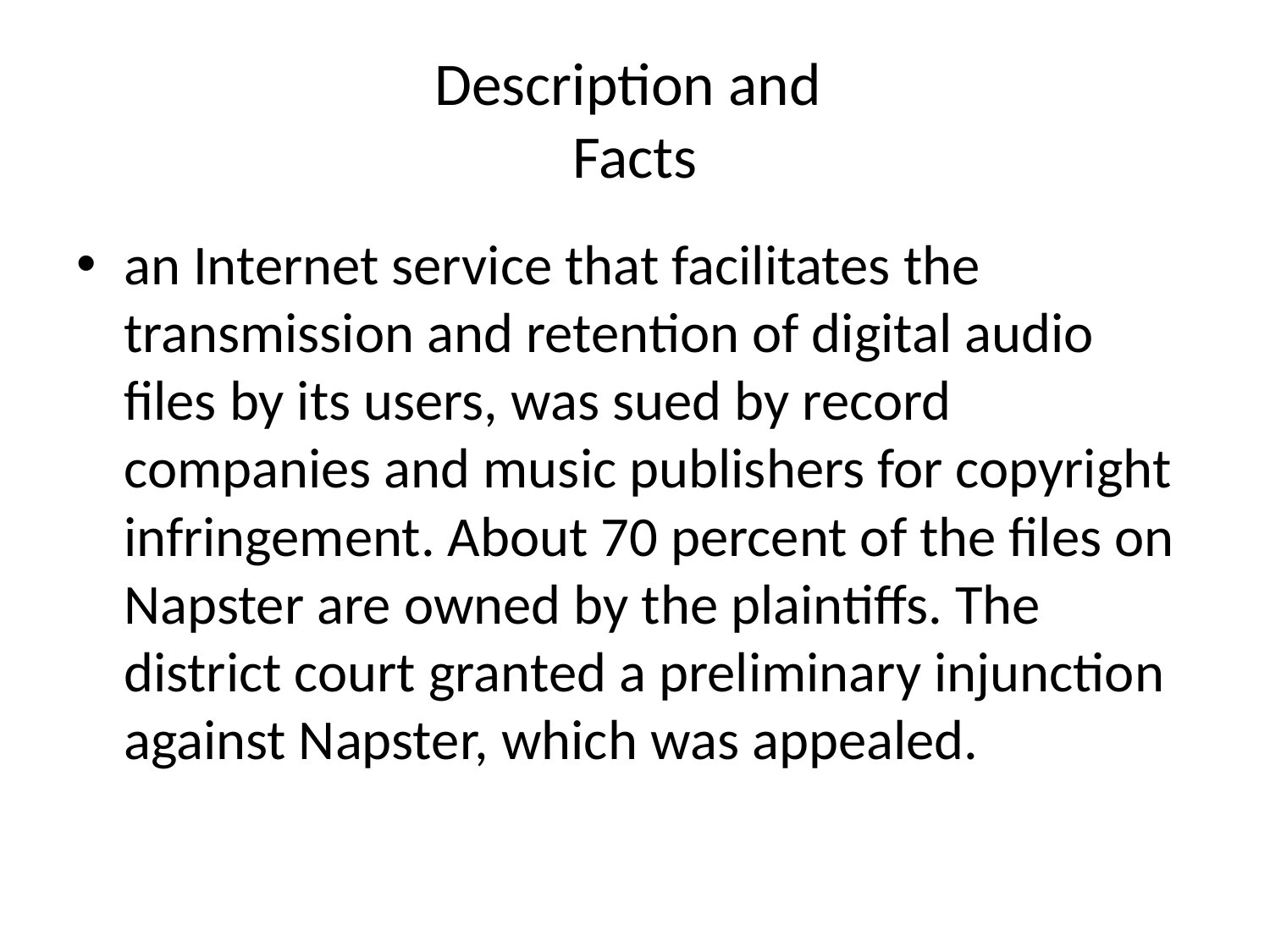

# Description and Facts
an Internet service that facilitates the transmission and retention of digital audio files by its users, was sued by record companies and music publishers for copyright infringement. About 70 percent of the files on Napster are owned by the plaintiffs. The district court granted a preliminary injunction against Napster, which was appealed.